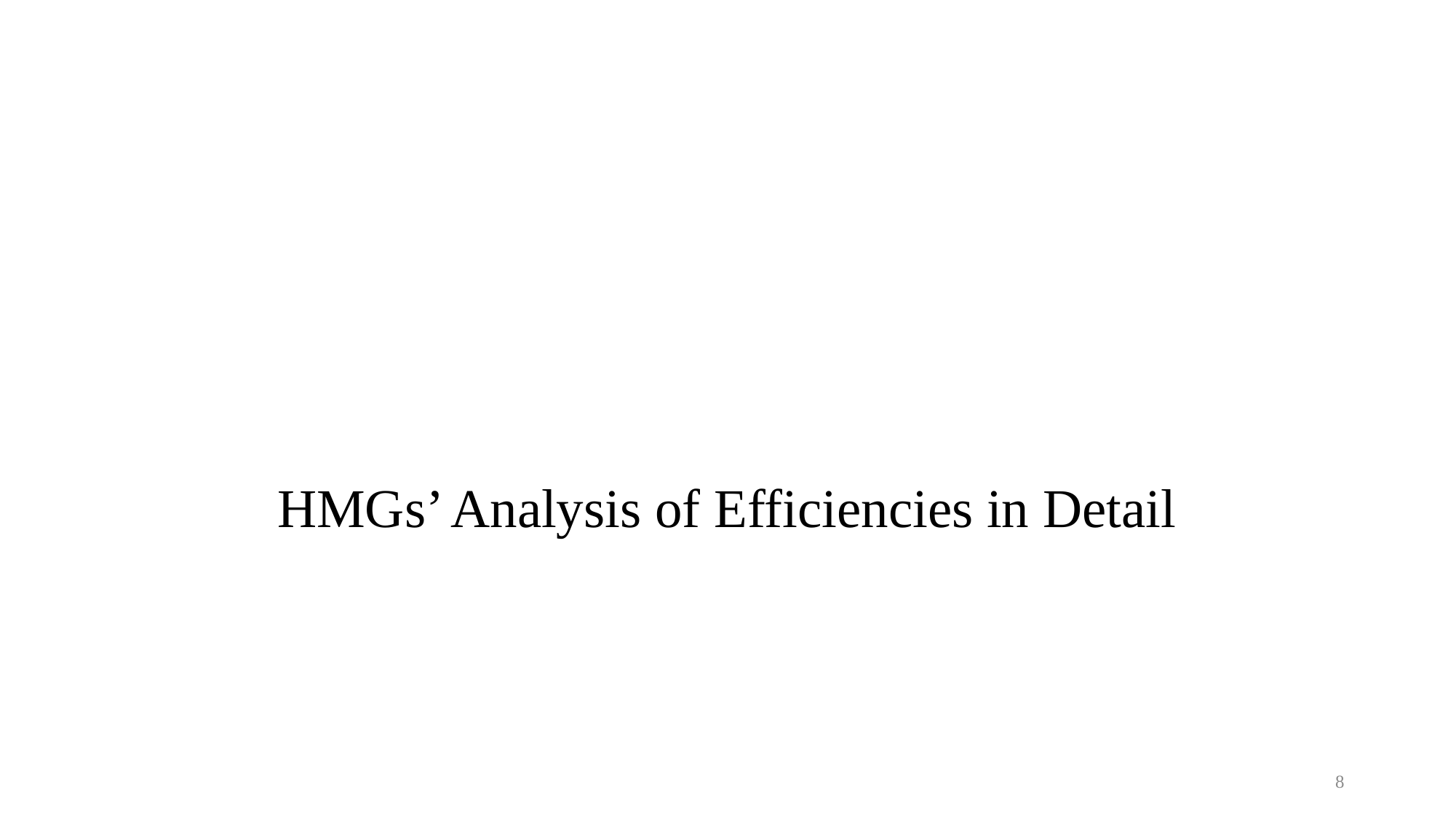

# HMGs’ Analysis of Efficiencies in Detail

8